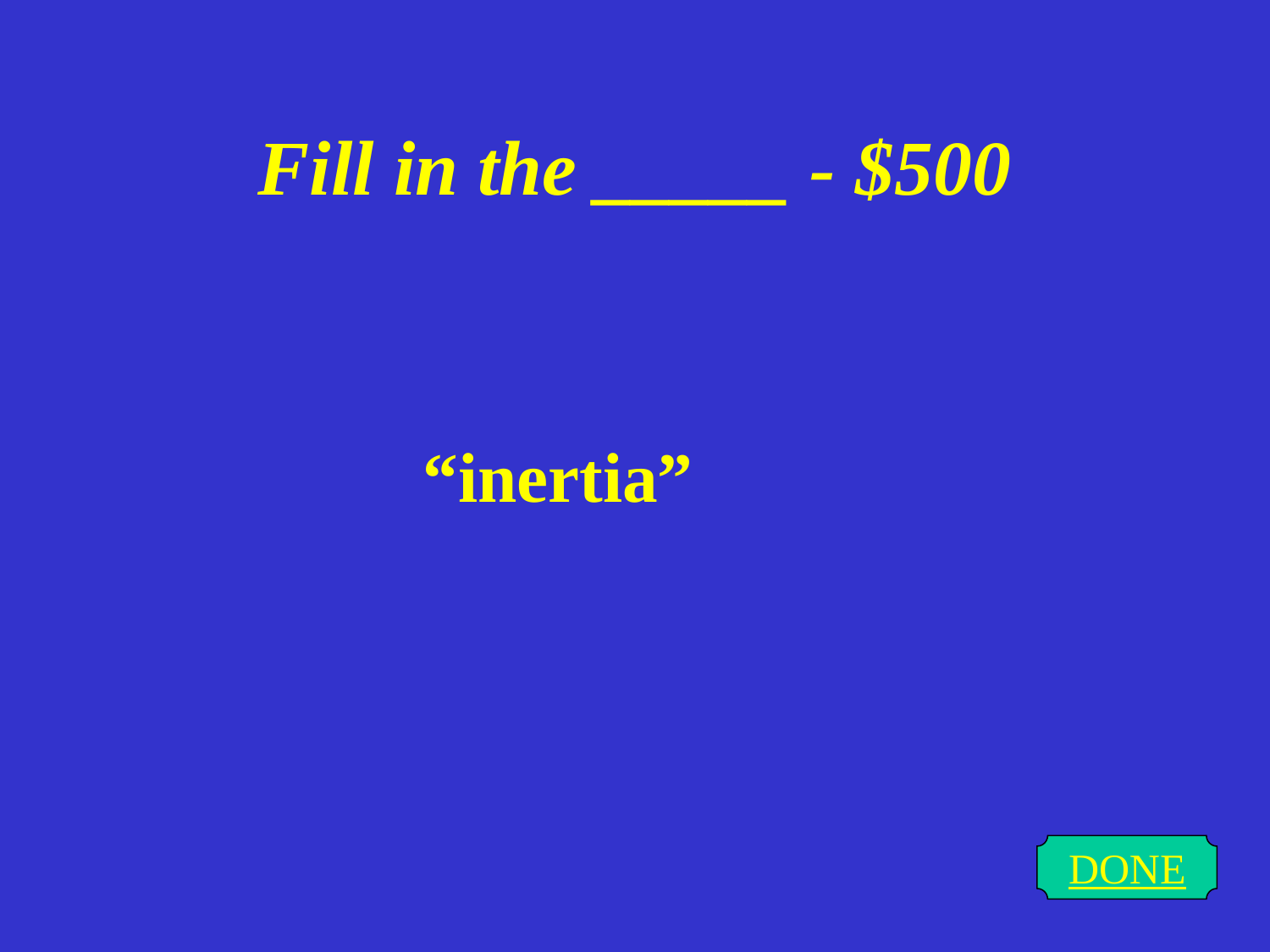

# Fill in the _____ - $500
“inertia”

DONE